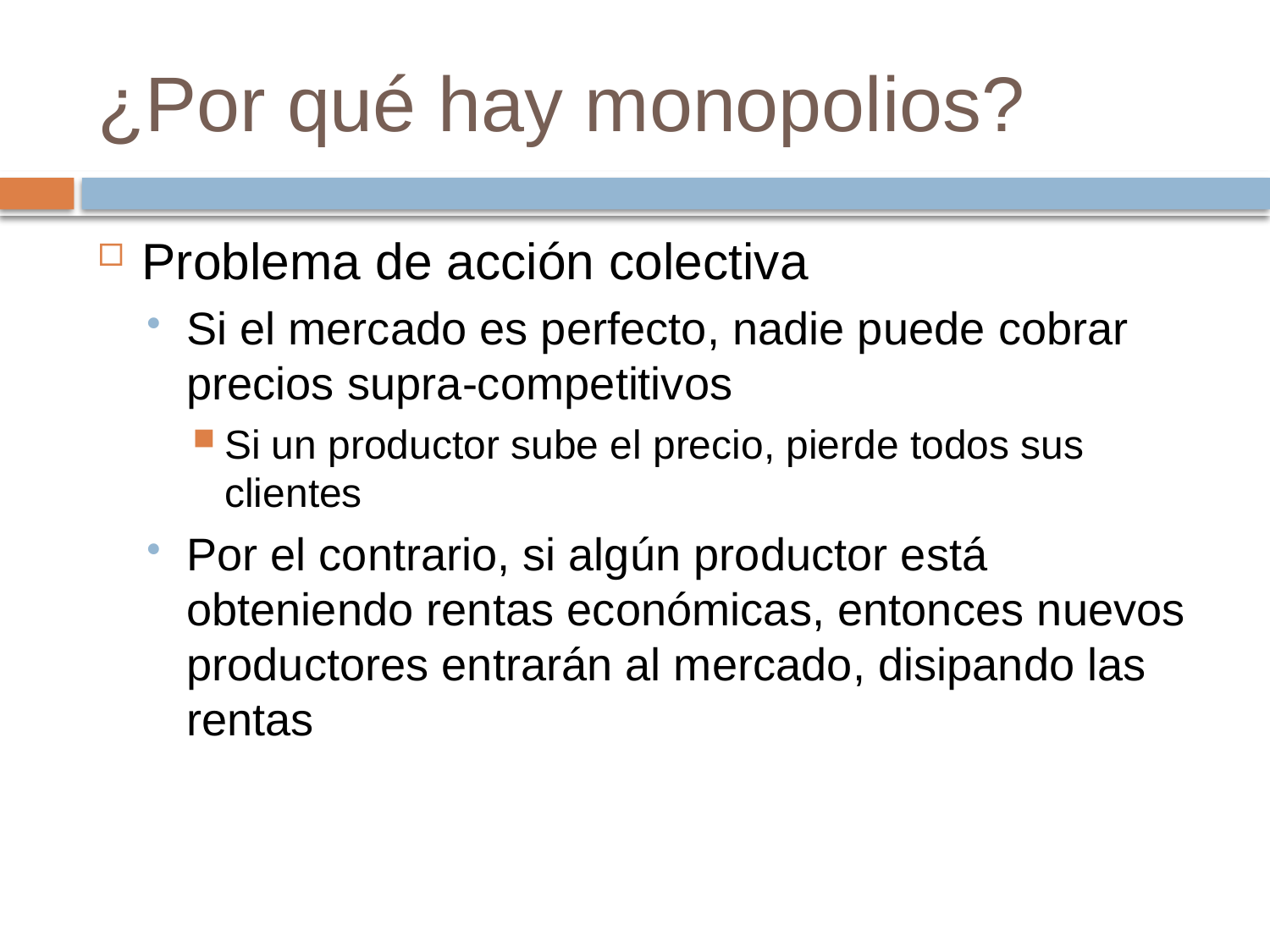

# ¿Por qué hay monopolios?
Problema de acción colectiva
Si el mercado es perfecto, nadie puede cobrar precios supra-competitivos
Si un productor sube el precio, pierde todos sus clientes
Por el contrario, si algún productor está obteniendo rentas económicas, entonces nuevos productores entrarán al mercado, disipando las rentas